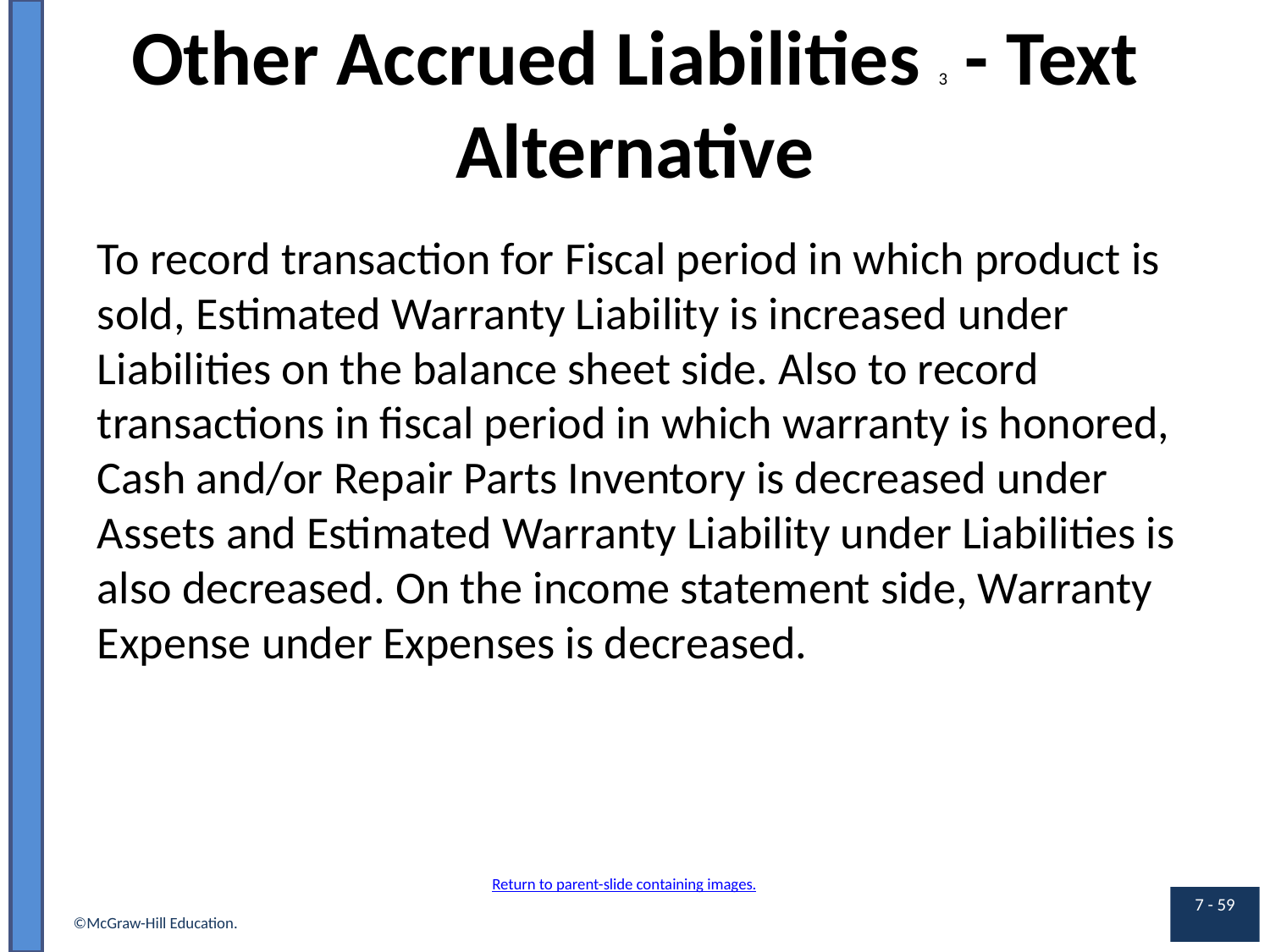

# Other Accrued Liabilities 3 - Text Alternative
To record transaction for Fiscal period in which product is sold, Estimated Warranty Liability is increased under Liabilities on the balance sheet side. Also to record transactions in fiscal period in which warranty is honored, Cash and/or Repair Parts Inventory is decreased under Assets and Estimated Warranty Liability under Liabilities is also decreased. On the income statement side, Warranty Expense under Expenses is decreased.
Return to parent-slide containing images.